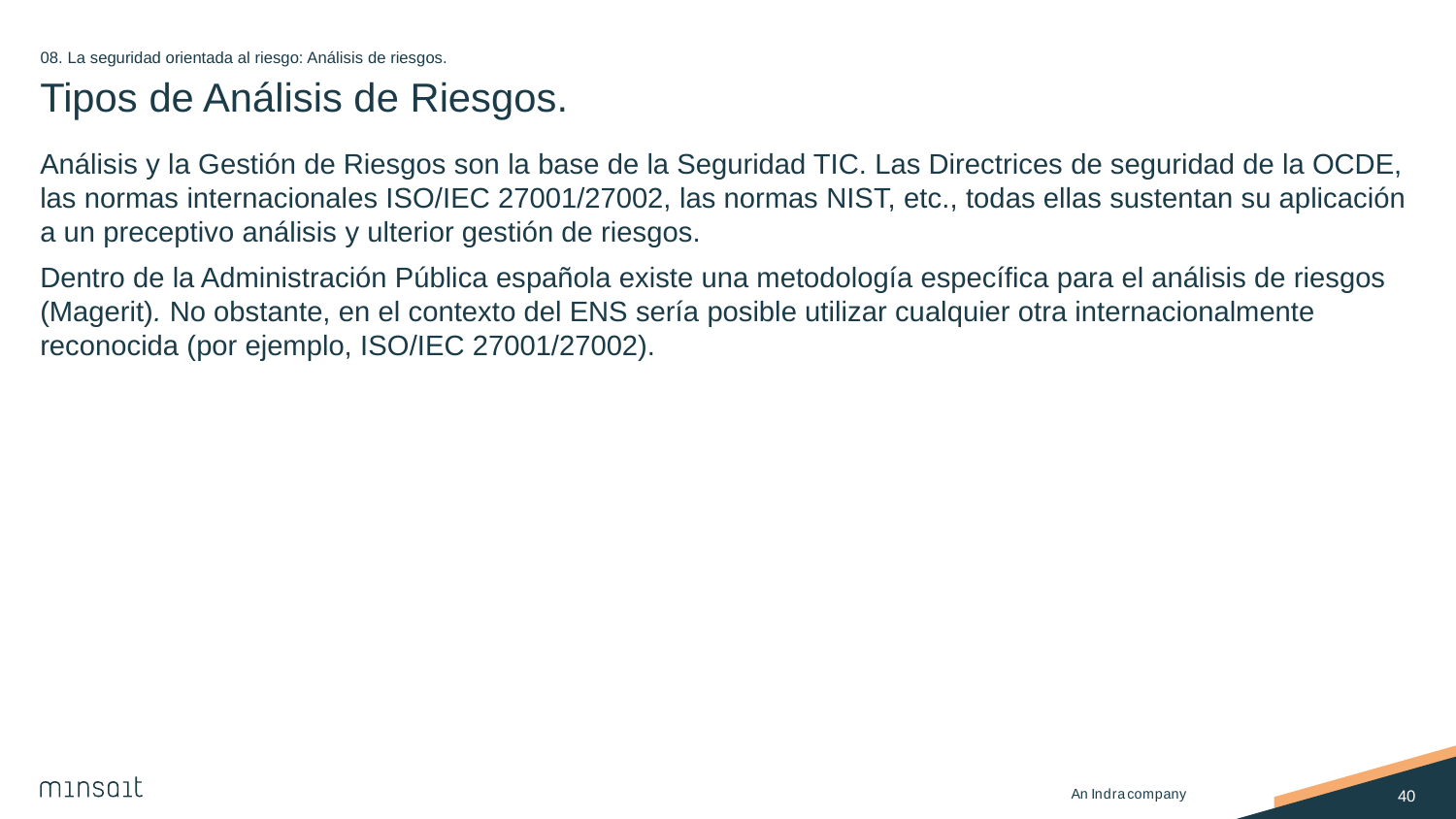

08. La seguridad orientada al riesgo: Análisis de riesgos.
# Tipos de Análisis de Riesgos.
Análisis y la Gestión de Riesgos son la base de la Seguridad TIC. Las Directrices de seguridad de la OCDE, las normas internacionales ISO/IEC 27001/27002, las normas NIST, etc., todas ellas sustentan su aplicación a un preceptivo análisis y ulterior gestión de riesgos.
Dentro de la Administración Pública española existe una metodología específica para el análisis de riesgos (Magerit). No obstante, en el contexto del ENS sería posible utilizar cualquier otra internacionalmente reconocida (por ejemplo, ISO/IEC 27001/27002).